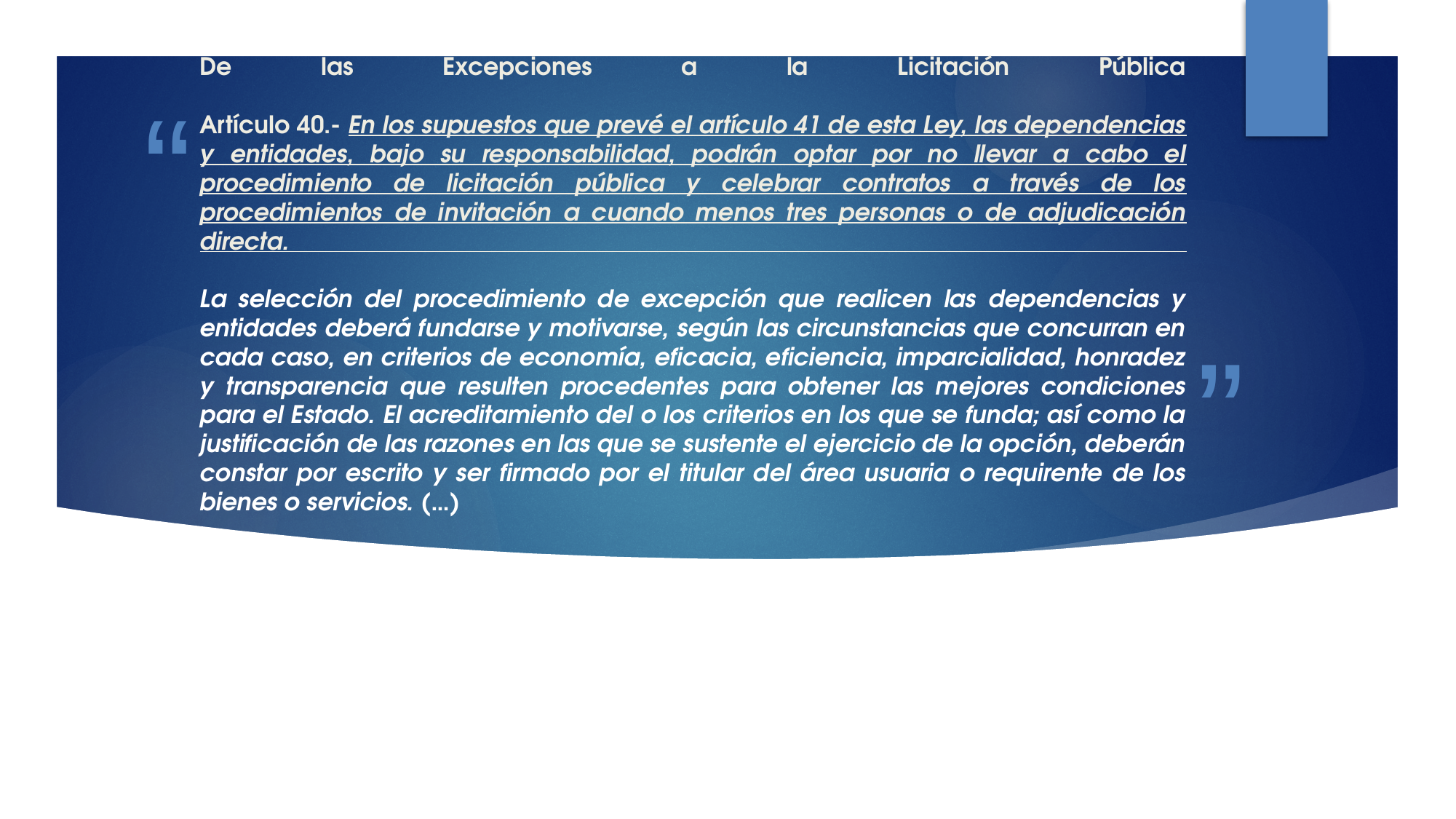

# De las Excepciones a la Licitación Pública Artículo 40.- En los supuestos que prevé el artículo 41 de esta Ley, las dependencias y entidades, bajo su responsabilidad, podrán optar por no llevar a cabo el procedimiento de licitación pública y celebrar contratos a través de los procedimientos de invitación a cuando menos tres personas o de adjudicación directa.

La selección del procedimiento de excepción que realicen las dependencias y entidades deberá fundarse y motivarse, según las circunstancias que concurran en cada caso, en criterios de economía, eficacia, eficiencia, imparcialidad, honradez y transparencia que resulten procedentes para obtener las mejores condiciones para el Estado. El acreditamiento del o los criterios en los que se funda; así como la justificación de las razones en las que se sustente el ejercicio de la opción, deberán constar por escrito y ser firmado por el titular del área usuaria o requirente de los bienes o servicios. (…)